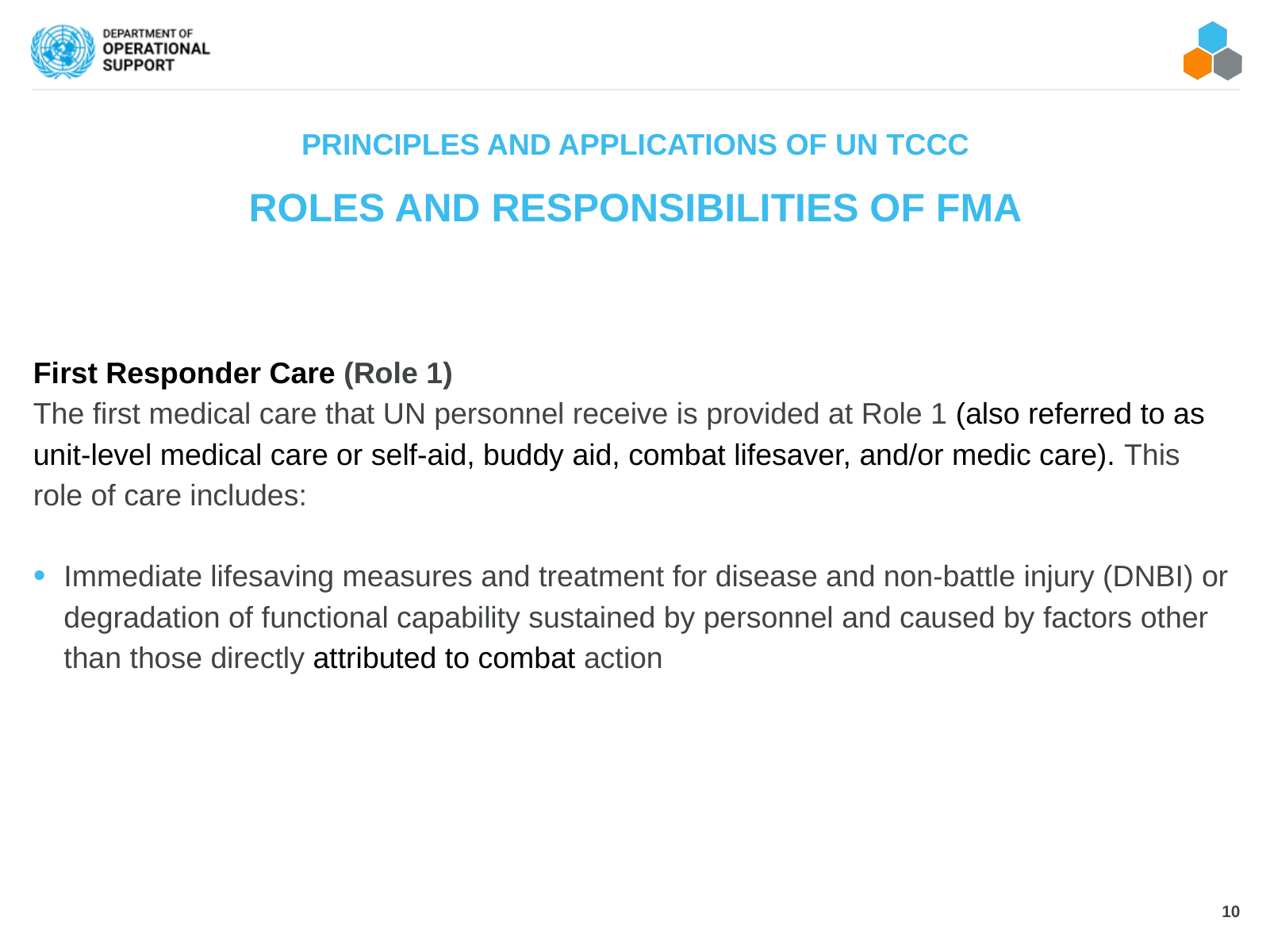

# PRINCIPLES AND APPLICATIONS OF UN TCCC
ROLES AND RESPONSIBILITIES OF FMA

First Responder Care (Role 1)
The first medical care that UN personnel receive is provided at Role 1 (also referred to as unit-level medical care or self-aid, buddy aid, combat lifesaver, and/or medic care). This role of care includes:

Immediate lifesaving measures and treatment for disease and non-battle injury (DNBI) or degradation of functional capability sustained by personnel and caused by factors other than those directly attributed to combat action